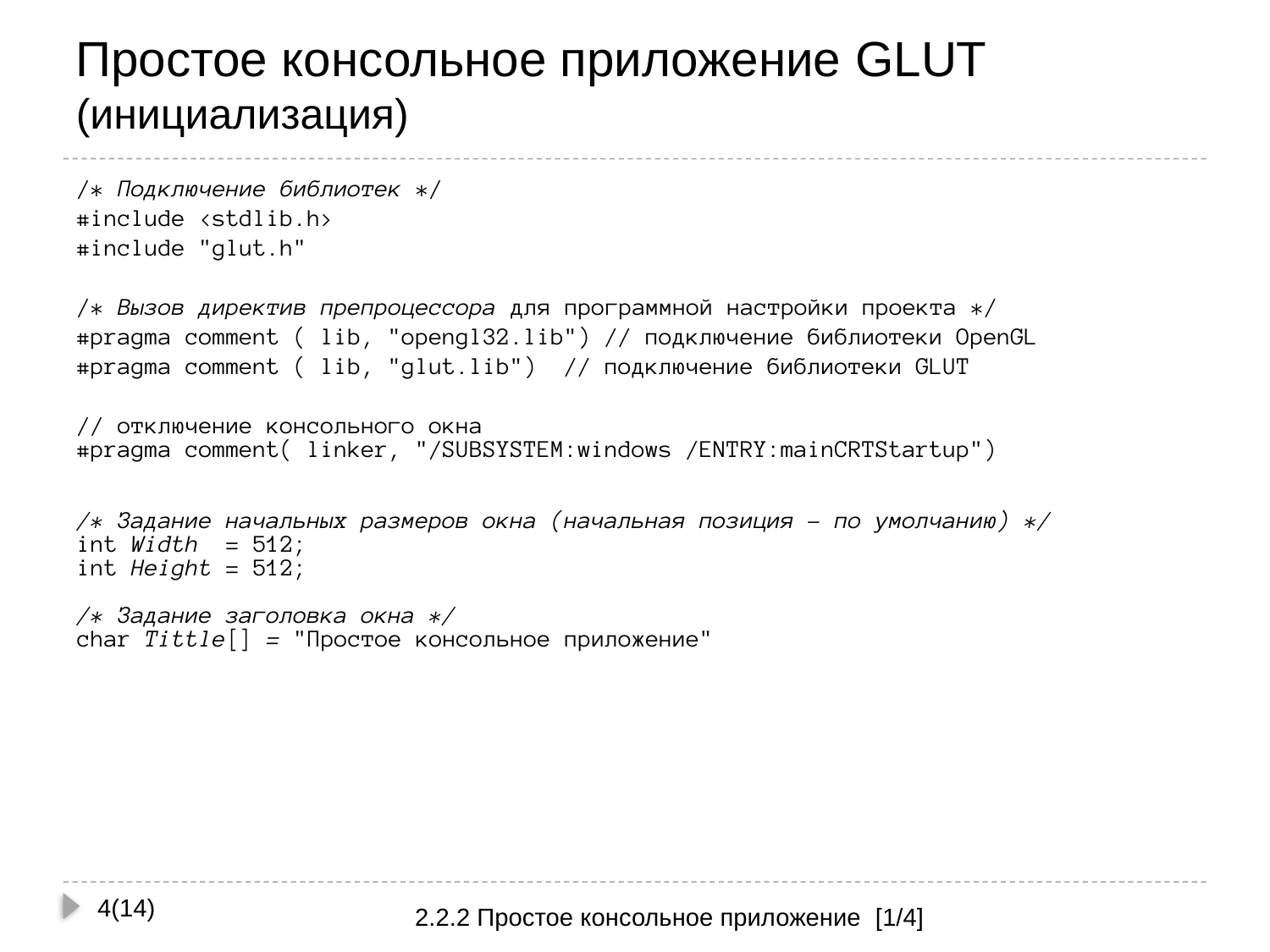

# Простое консольное приложение GLUT (инициализация)
/* Подключение библиотек */
#include <stdlib.h>
#include "glut.h"

/* Вызов директив препроцессора для программной настройки проекта */
#pragma comment ( lib, "opengl32.lib") // подключение библиотеки OpenGL
#pragma comment ( lib, "glut.lib")  // подключение библиотеки GLUT

// отключение консольного окна
#pragma comment( linker, "/SUBSYSTEM:windows /ENTRY:mainCRTStartup")

/* Задание начальных размеров окна (начальная позиция – по умолчанию) */
int Width  = 512;
int Height = 512;

/* Задание заголовка окна */
char Tittle[] = "Простое консольное приложение"

4(14)
2.2.2 Простое консольное приложение  [1/4]